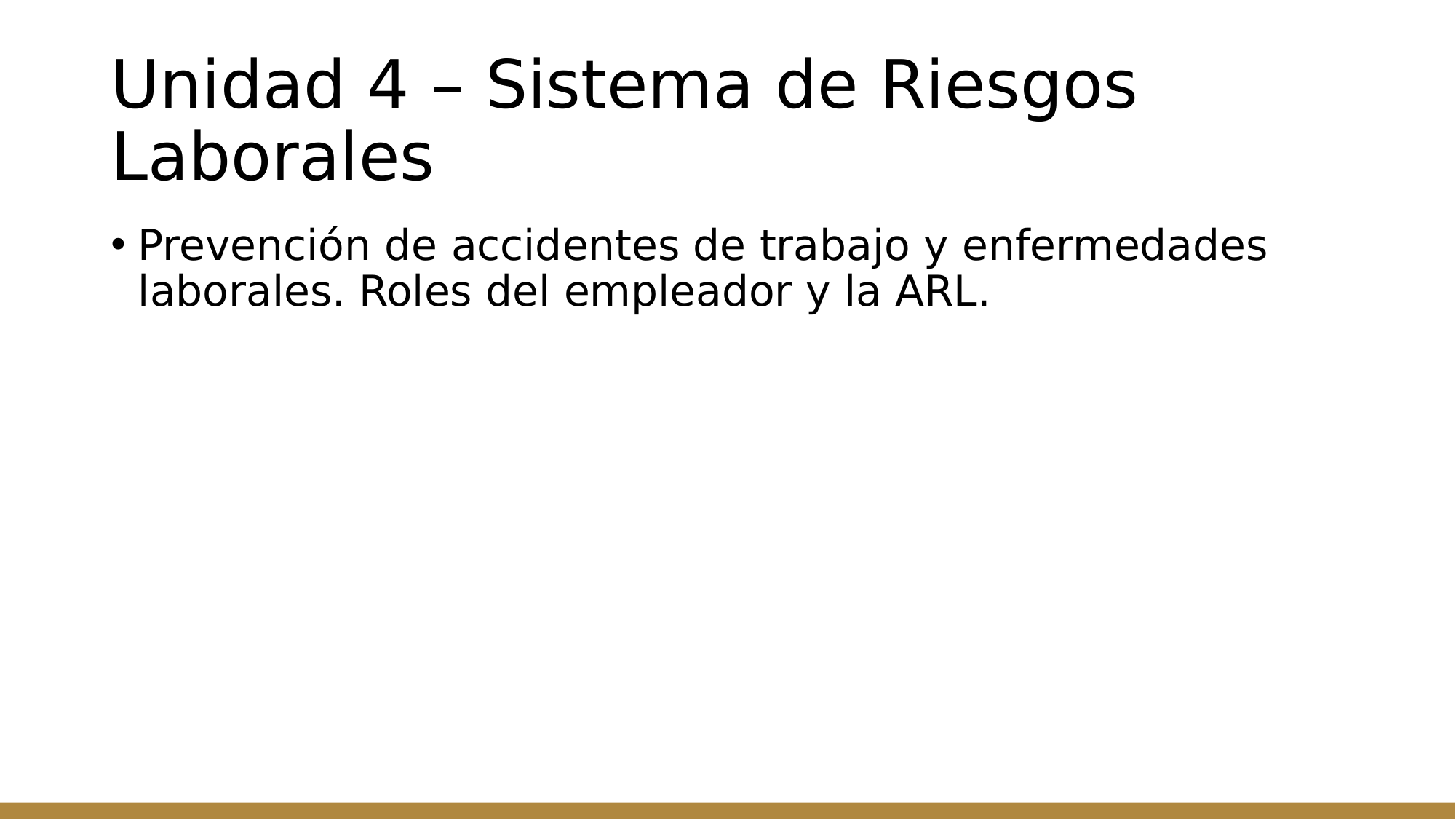

# Unidad 4 – Sistema de Riesgos Laborales
Prevención de accidentes de trabajo y enfermedades laborales. Roles del empleador y la ARL.